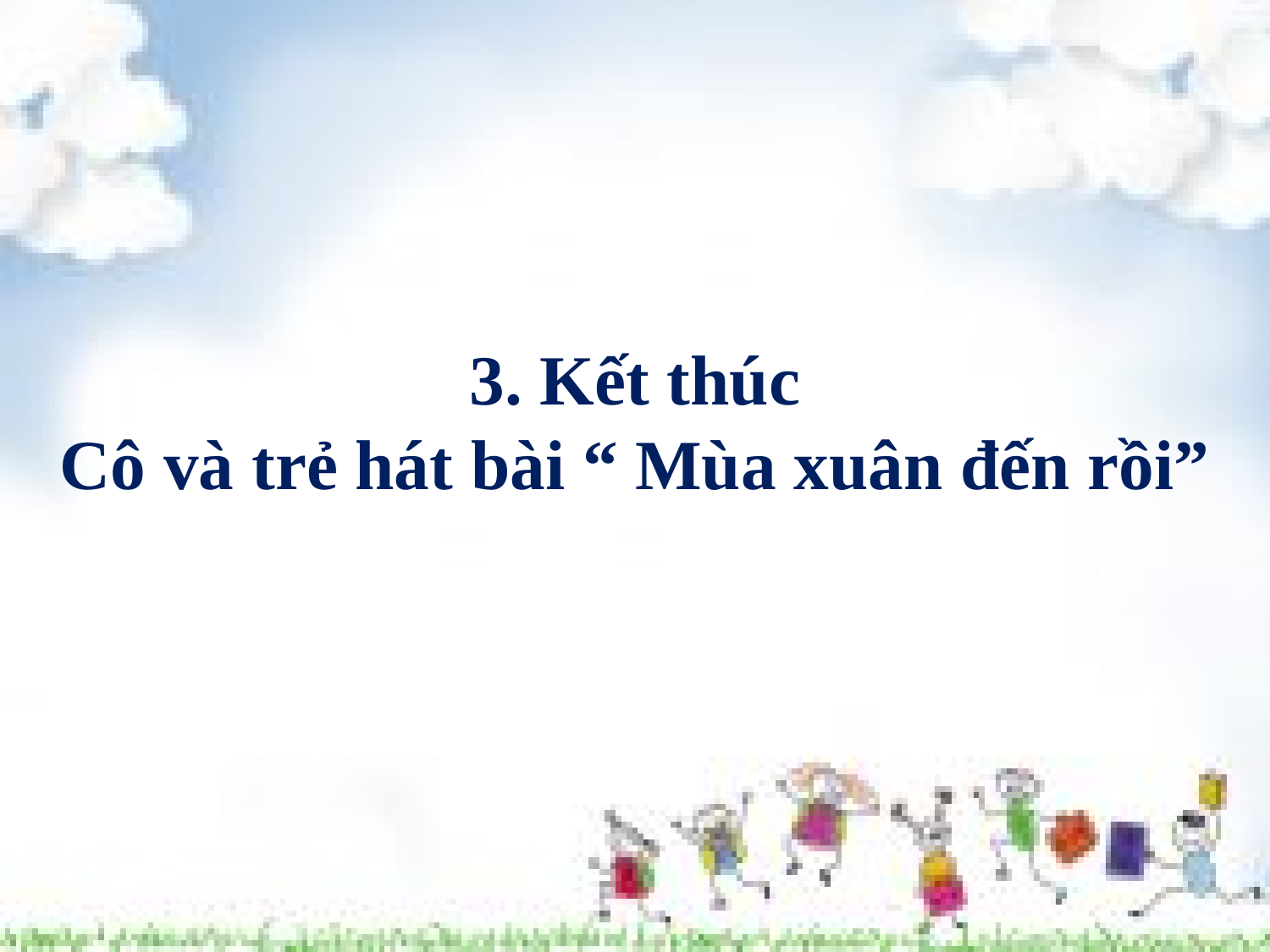

3. Kết thúc
Cô và trẻ hát bài “ Mùa xuân đến rồi”